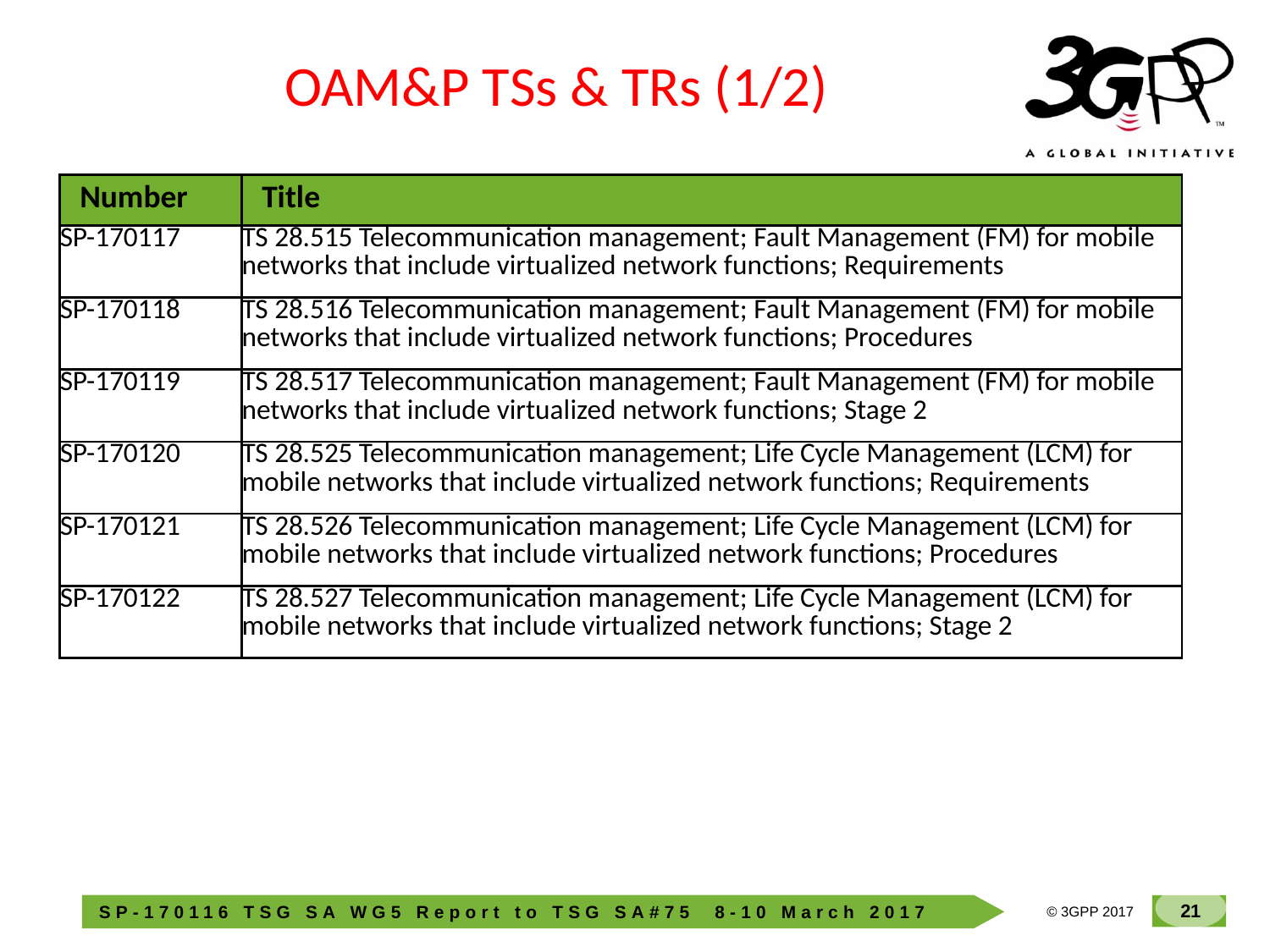

OAM&P TSs & TRs (1/2)
| Number | Title |
| --- | --- |
| SP-170117 | TS 28.515 Telecommunication management; Fault Management (FM) for mobile networks that include virtualized network functions; Requirements |
| SP-170118 | TS 28.516 Telecommunication management; Fault Management (FM) for mobile networks that include virtualized network functions; Procedures |
| SP-170119 | TS 28.517 Telecommunication management; Fault Management (FM) for mobile networks that include virtualized network functions; Stage 2 |
| SP-170120 | TS 28.525 Telecommunication management; Life Cycle Management (LCM) for mobile networks that include virtualized network functions; Requirements |
| SP-170121 | TS 28.526 Telecommunication management; Life Cycle Management (LCM) for mobile networks that include virtualized network functions; Procedures |
| SP-170122 | TS 28.527 Telecommunication management; Life Cycle Management (LCM) for mobile networks that include virtualized network functions; Stage 2 |